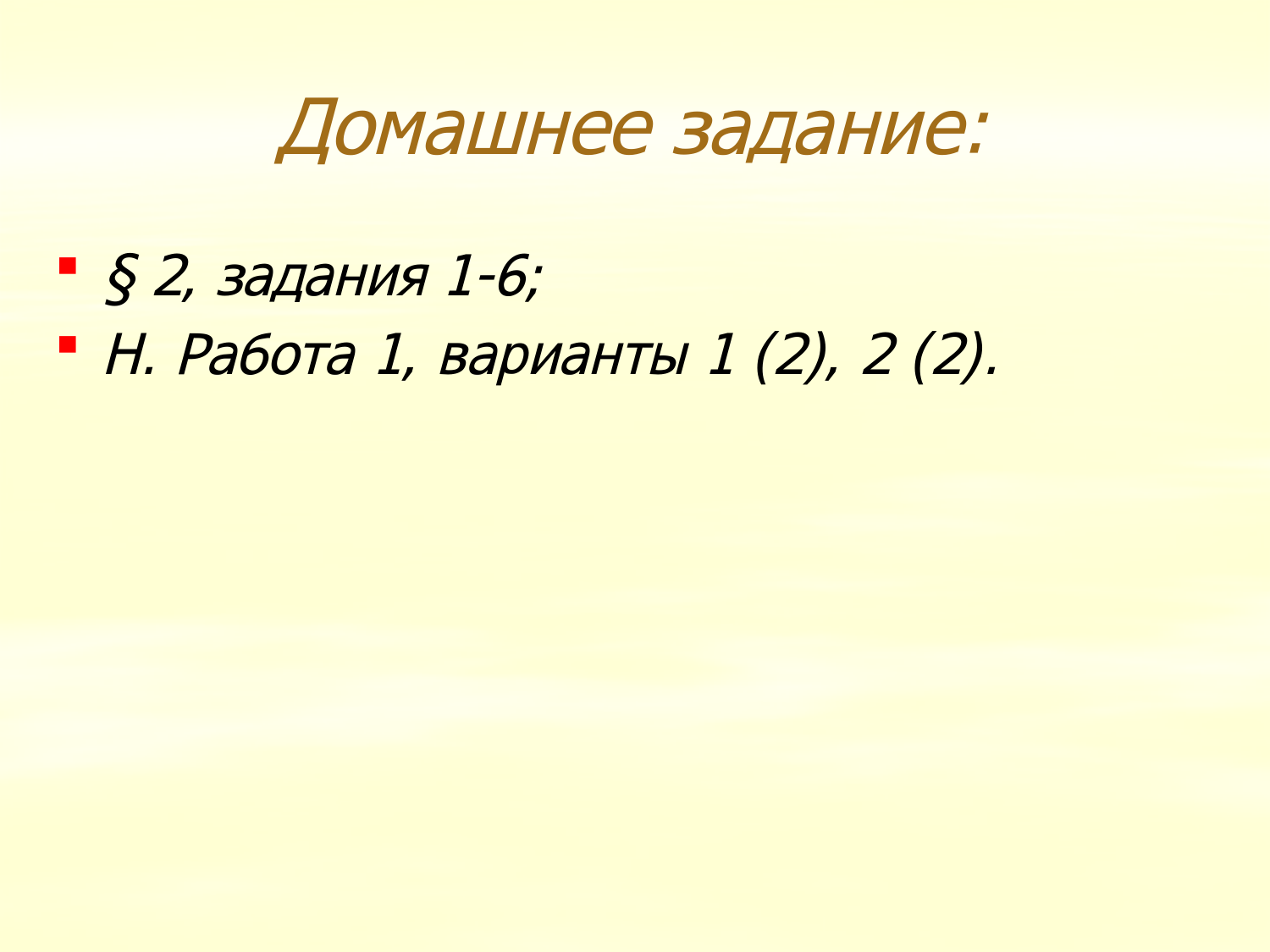

# Домашнее задание:
§ 2, задания 1-6;
Н. Работа 1, варианты 1 (2), 2 (2).